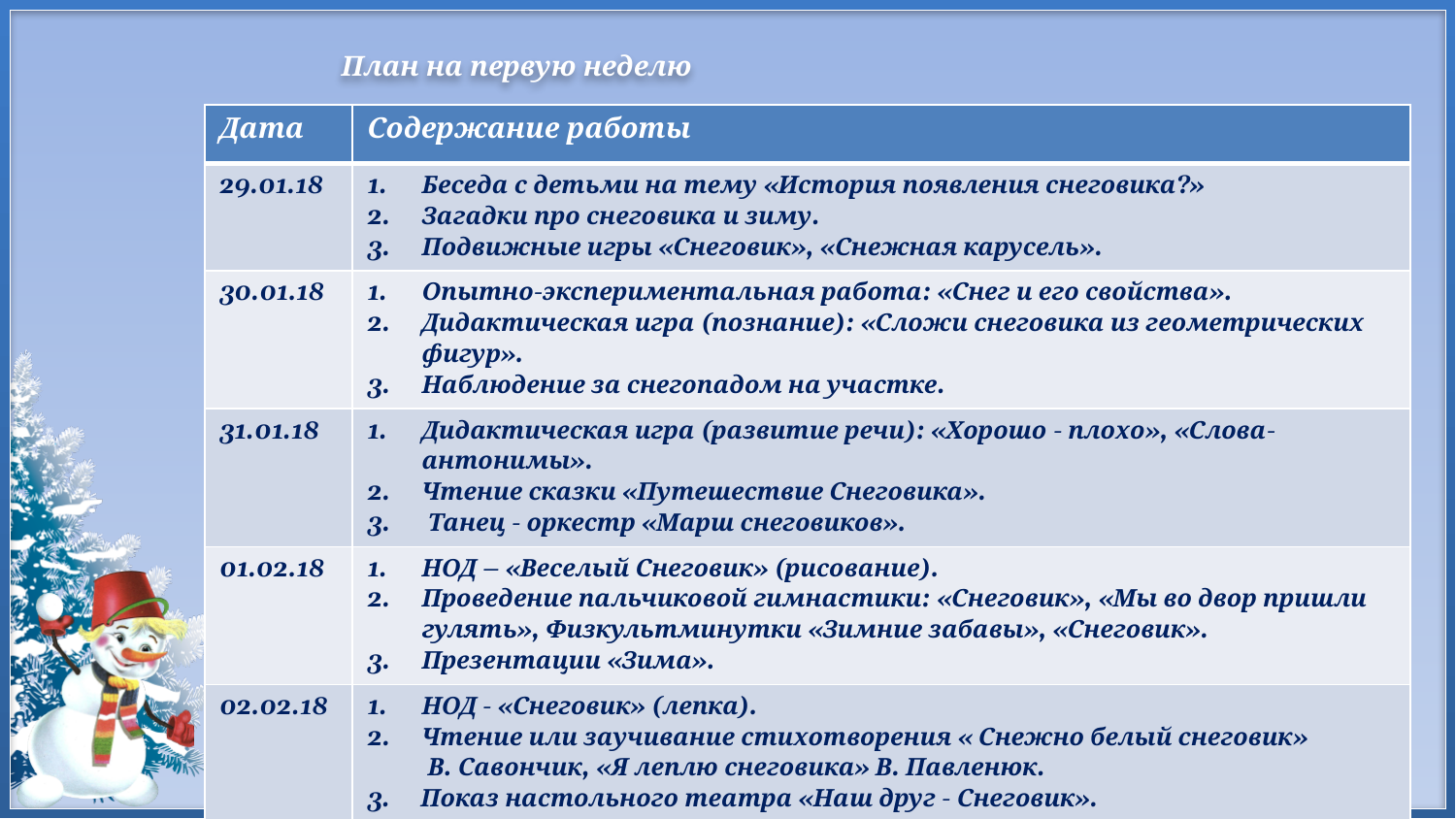

# План на первую неделю
| Дата | Содержание работы |
| --- | --- |
| 29.01.18 | Беседа с детьми на тему «История появления снеговика?» Загадки про снеговика и зиму. Подвижные игры «Снеговик», «Снежная карусель». |
| 30.01.18 | Опытно-экспериментальная работа: «Снег и его свойства». Дидактическая игра (познание): «Сложи снеговика из геометрических фигур». Наблюдение за снегопадом на участке. |
| 31.01.18 | Дидактическая игра (развитие речи): «Хорошо - плохо», «Слова-антонимы». Чтение сказки «Путешествие Снеговика». Танец - оркестр «Марш снеговиков». |
| 01.02.18 | НОД – «Веселый Снеговик» (рисование). Проведение пальчиковой гимнастики: «Снеговик», «Мы во двор пришли гулять», Физкультминутки «Зимние забавы», «Снеговик». Презентации «Зима». |
| 02.02.18 | НОД - «Снеговик» (лепка). Чтение или заучивание стихотворения « Снежно белый снеговик» В. Савончик, «Я леплю снеговика» В. Павленюк. 3. Показ настольного театра «Наш друг - Снеговик». |